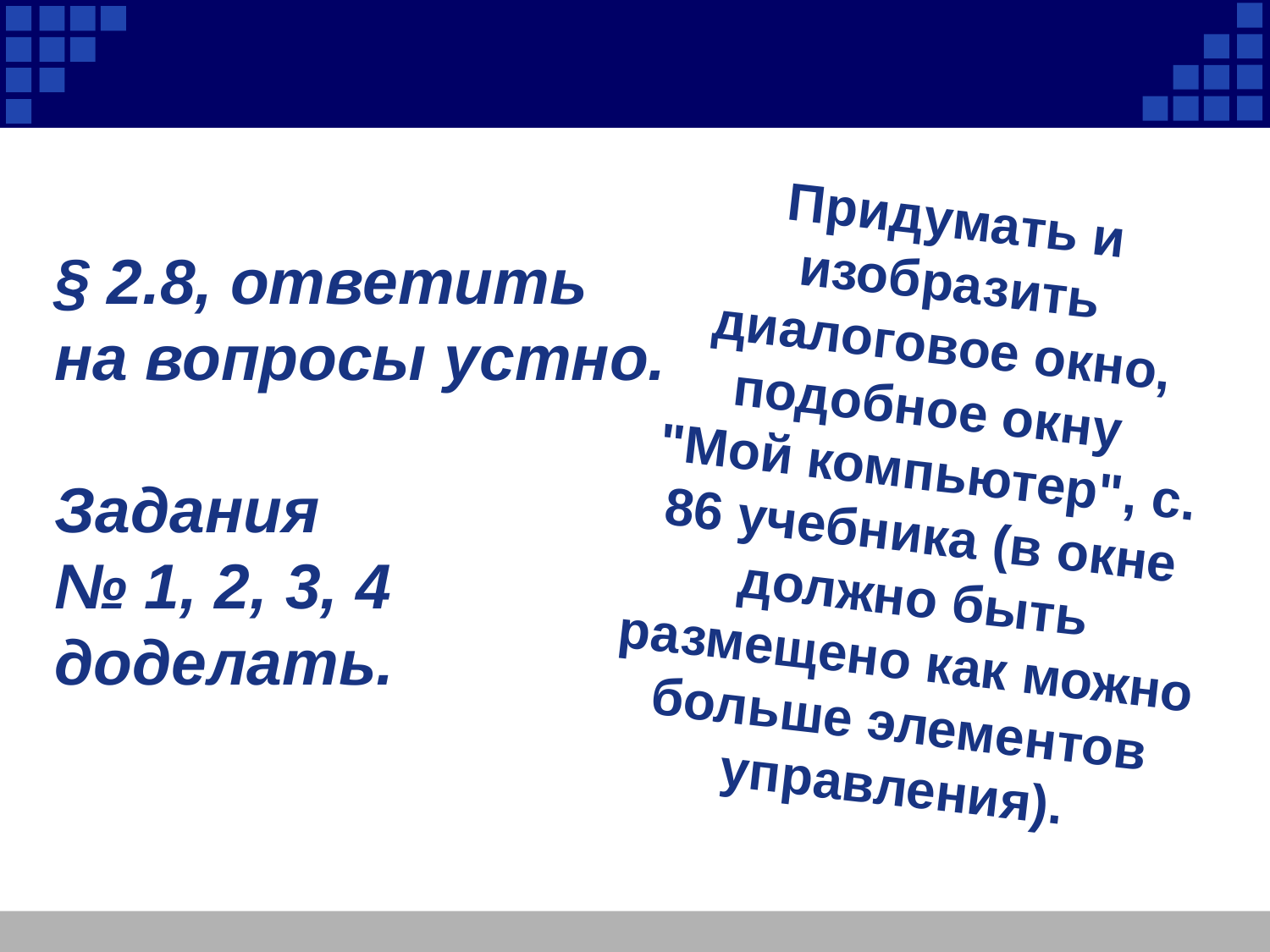

Придумать и изобразить диалоговое окно, подобное окну
"Мой компьютер", с. 86 учебника (в окне должно быть размещено как можно больше элементов управления).
# § 2.8, ответить на вопросы устно. Задания № 1, 2, 3, 4 доделать.